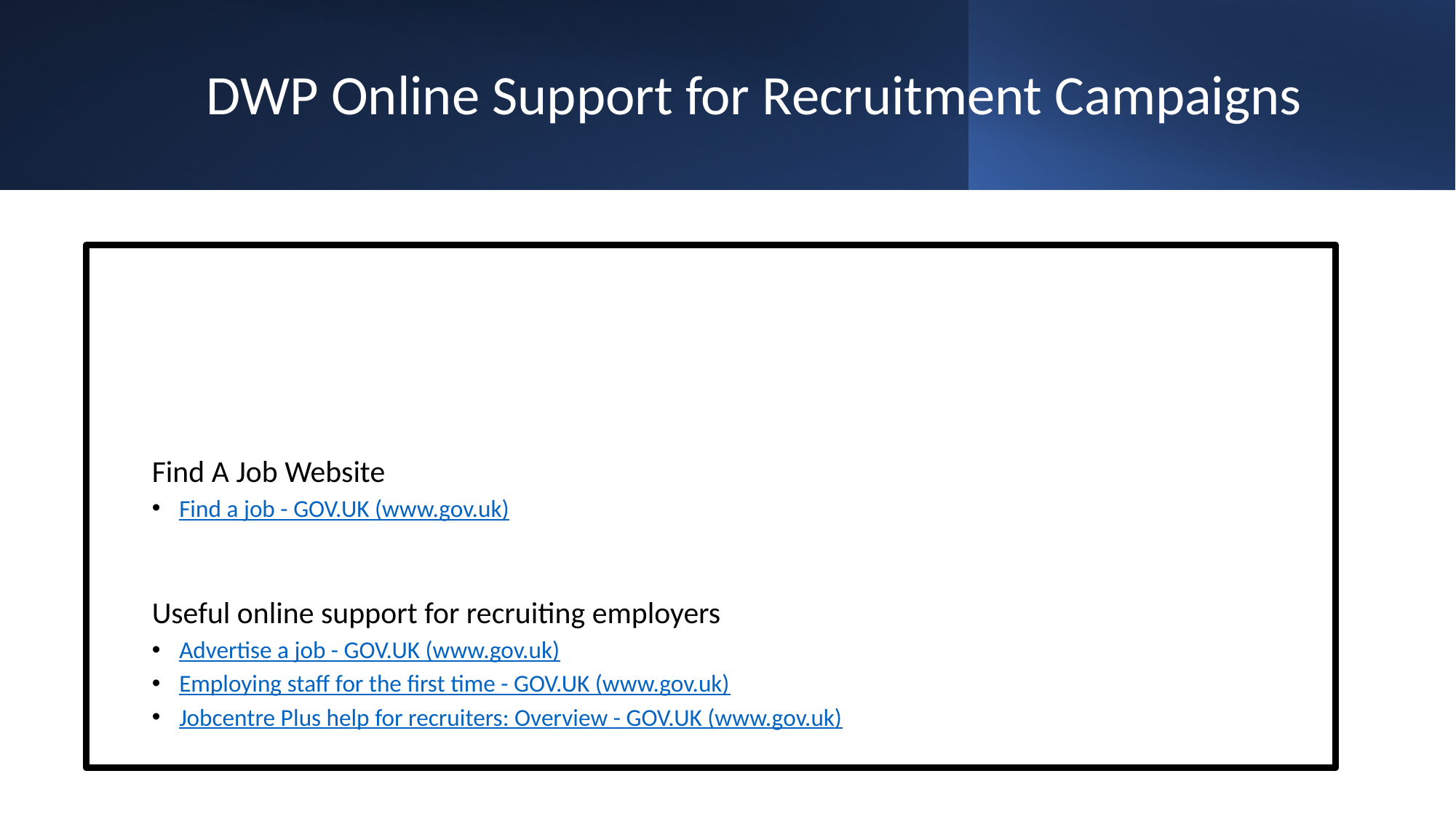

# DWP Online Support for Recruitment Campaigns

Find A Job Website
Find a job - GOV.UK (www.gov.uk)

Useful online support for recruiting employers
Advertise a job - GOV.UK (www.gov.uk)
Employing staff for the first time - GOV.UK (www.gov.uk)
Jobcentre Plus help for recruiters: Overview - GOV.UK (www.gov.uk)